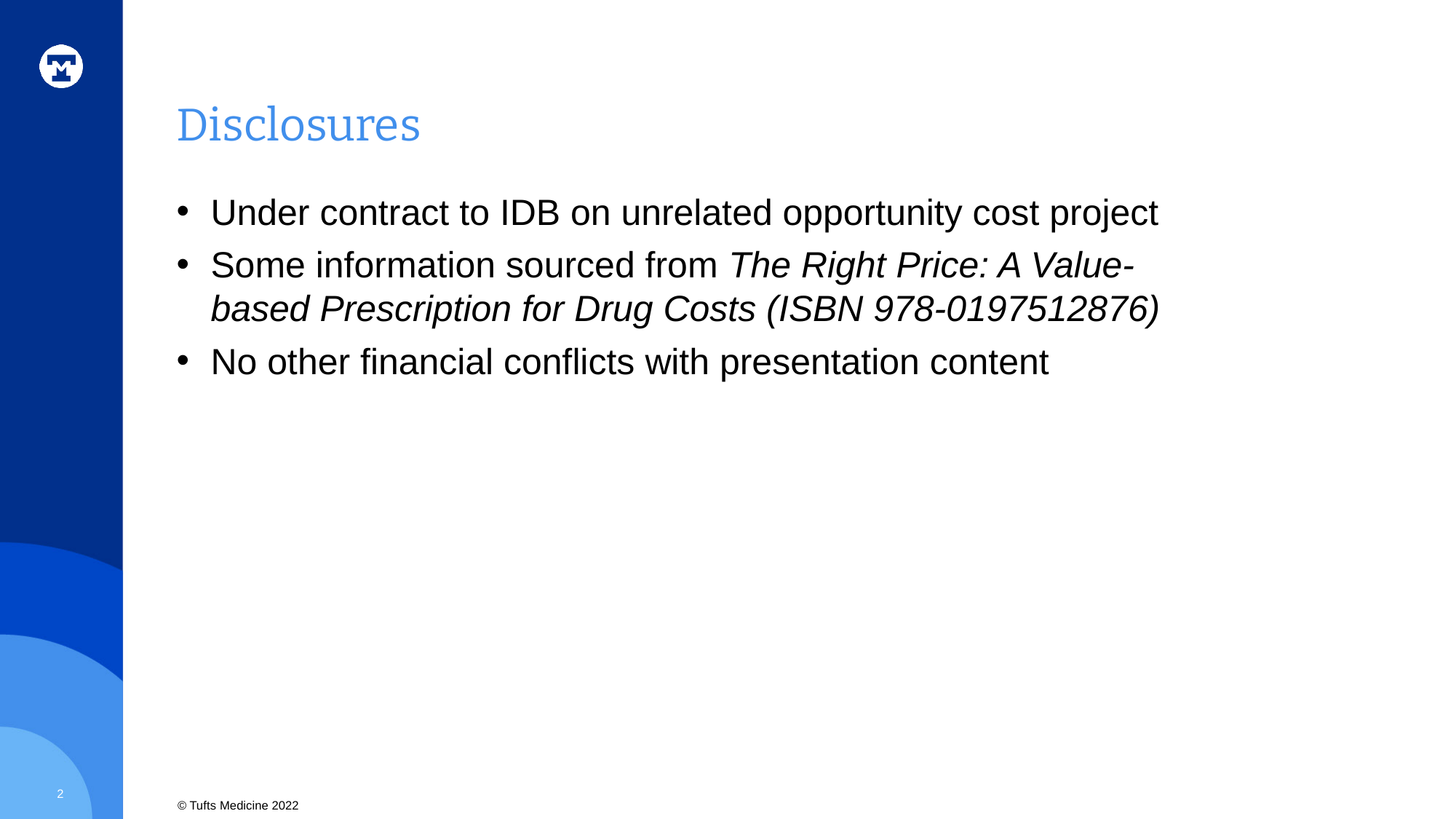

# Disclosures
Under contract to IDB on unrelated opportunity cost project
Some information sourced from The Right Price: A Value-based Prescription for Drug Costs (ISBN 978-0197512876)
No other financial conflicts with presentation content

2
© Tufts Medicine 2022